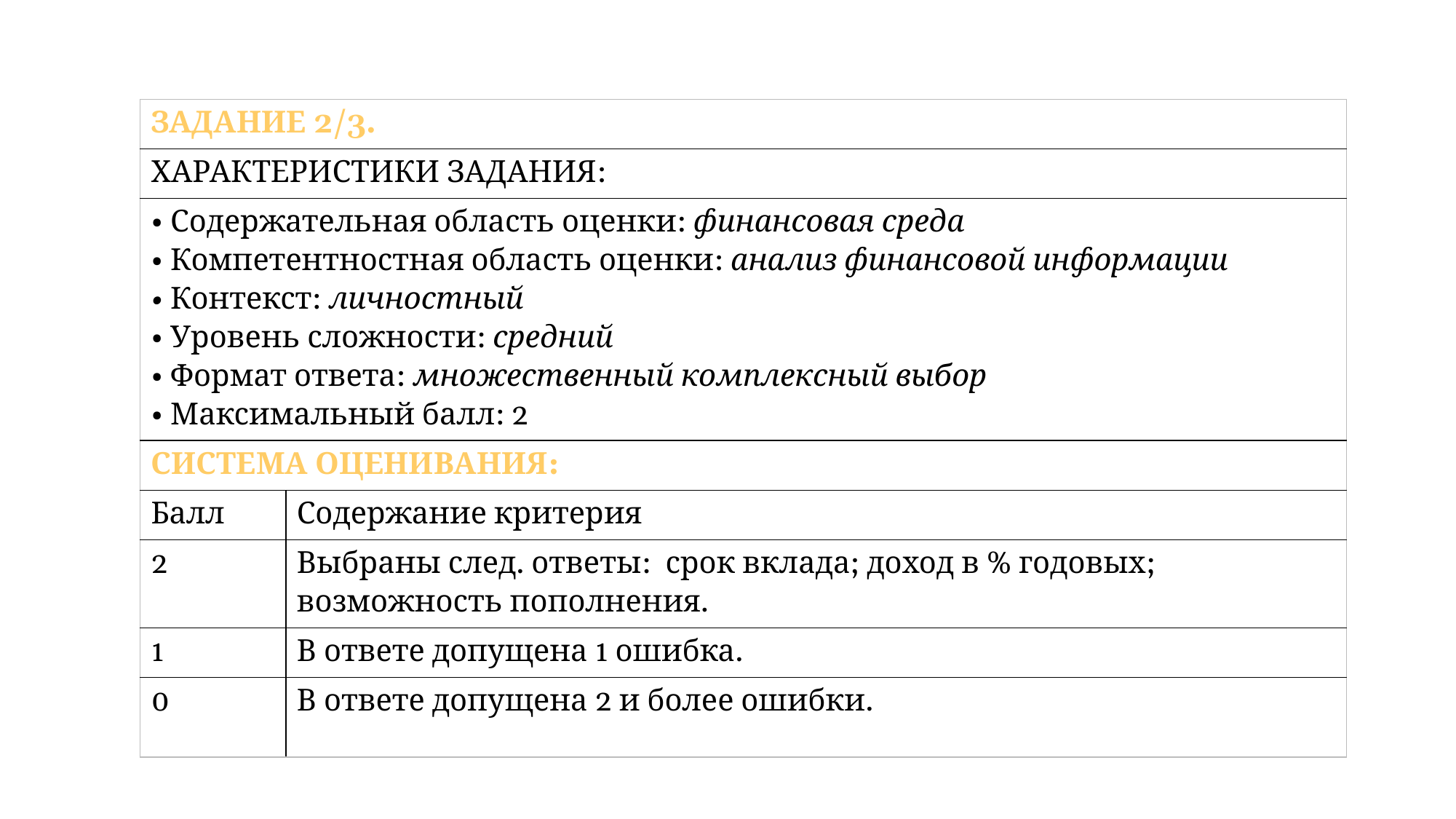

| ЗАДАНИЕ 2/3. |  |
| --- | --- |
| ХАРАКТЕРИСТИКИ ЗАДАНИЯ: |  |
| • Содержательная область оценки: финансовая среда • Компетентностная область оценки: анализ финансовой информации • Контекст: личностный • Уровень сложности: средний • Формат ответа: множественный комплексный выбор • Максимальный балл: 2 |  |
| СИСТЕМА ОЦЕНИВАНИЯ: |  |
| Балл | Содержание критерия |
| 2 | Выбраны след. ответы: срок вклада; доход в % годовых; возможность пополнения. |
| 1 | В ответе допущена 1 ошибка. |
| 0 | В ответе допущена 2 и более ошибки. |